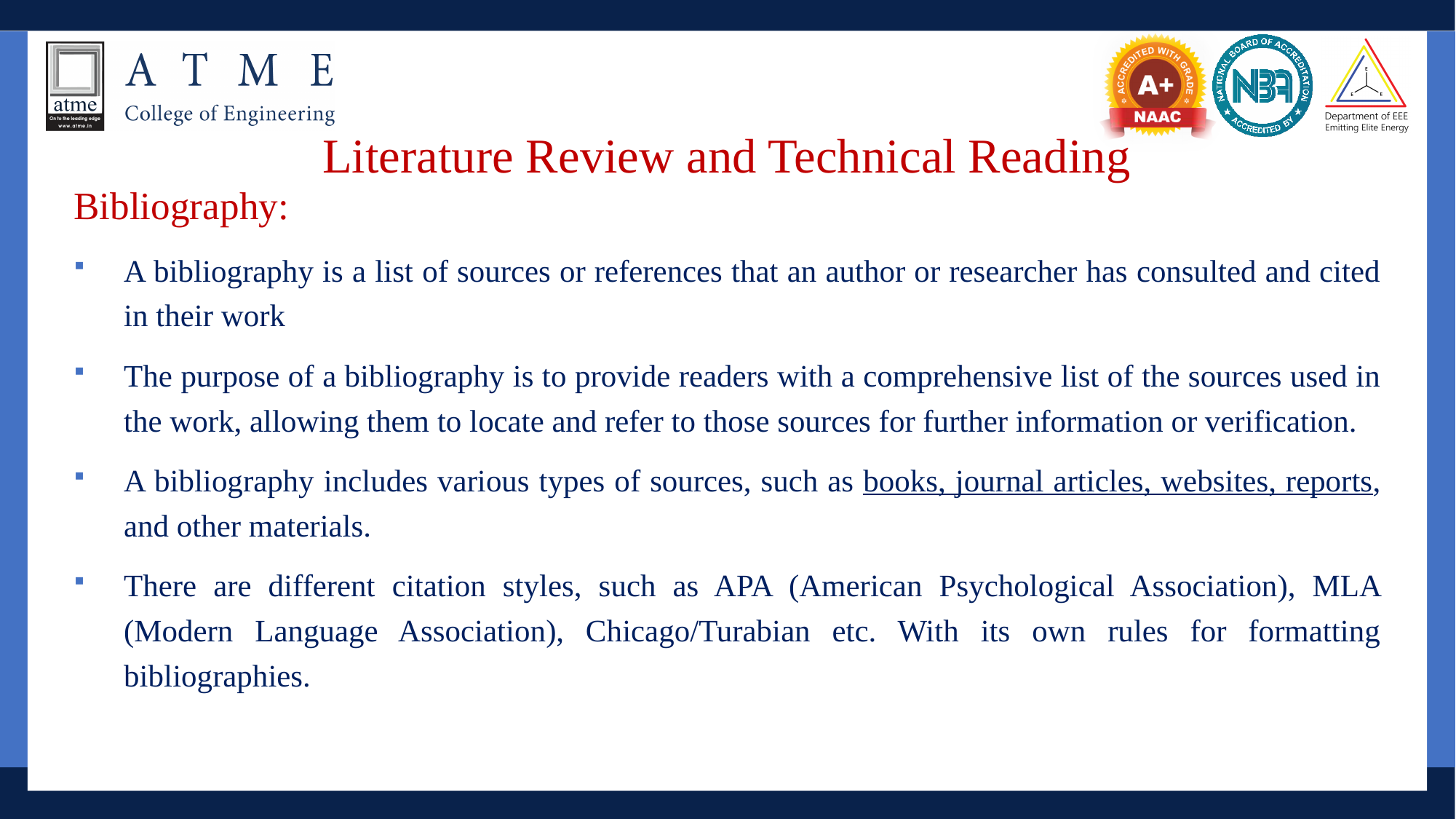

# Literature Review and Technical Reading
Bibliography:
A bibliography is a list of sources or references that an author or researcher has consulted and cited in their work
The purpose of a bibliography is to provide readers with a comprehensive list of the sources used in the work, allowing them to locate and refer to those sources for further information or verification.
A bibliography includes various types of sources, such as books, journal articles, websites, reports, and other materials.
There are different citation styles, such as APA (American Psychological Association), MLA (Modern Language Association), Chicago/Turabian etc. With its own rules for formatting bibliographies.